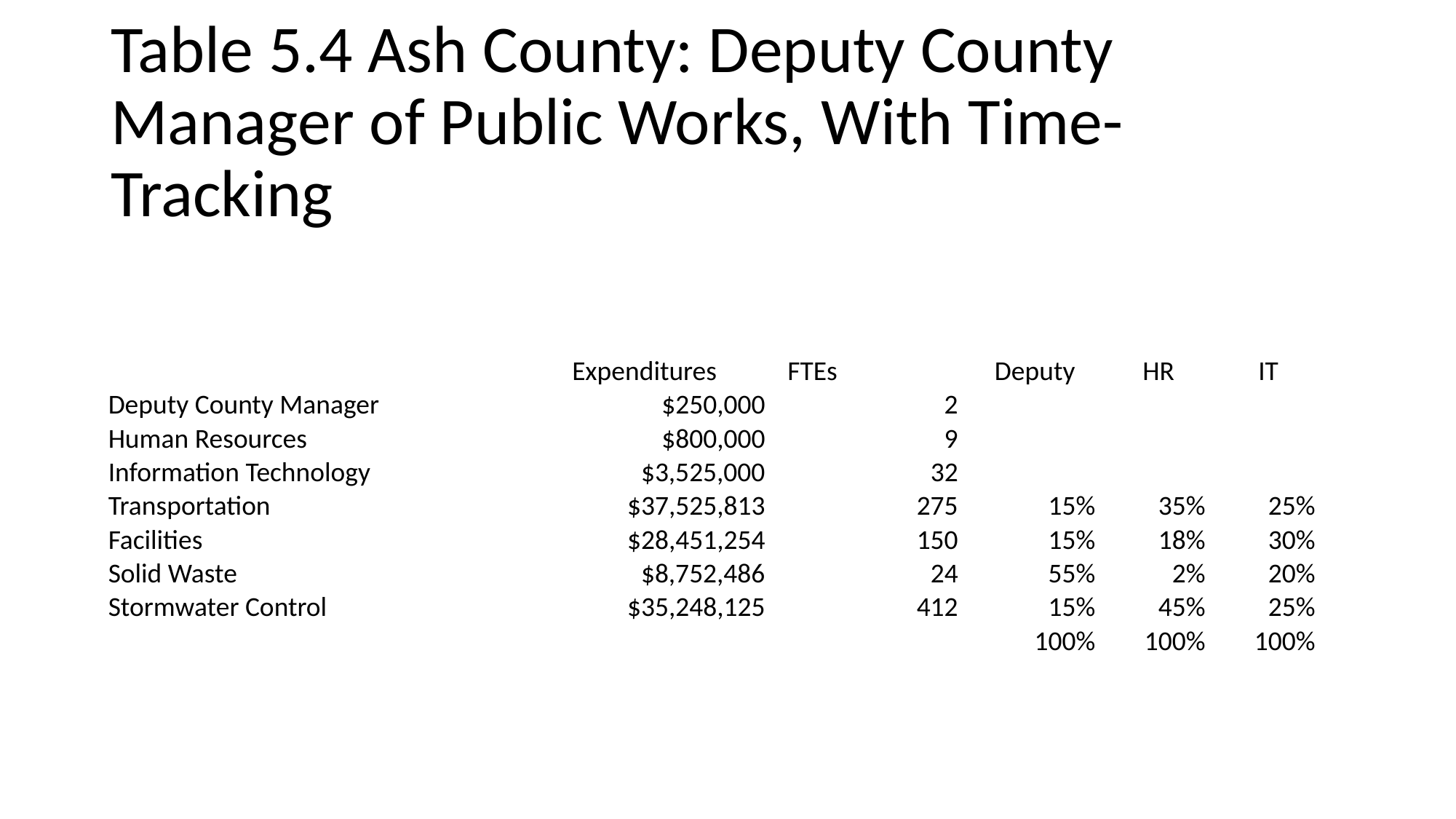

# Table 5.4 Ash County: Deputy County Manager of Public Works, With Time-Tracking
|  | Expenditures | FTEs |  | Deputy | HR | IT |
| --- | --- | --- | --- | --- | --- | --- |
| Deputy County Manager | $250,000 |  | 2 |  |  |  |
| Human Resources | $800,000 |  | 9 |  |  |  |
| Information Technology | $3,525,000 |  | 32 |  |  |  |
| Transportation | $37,525,813 |  | 275 | 15% | 35% | 25% |
| Facilities | $28,451,254 |  | 150 | 15% | 18% | 30% |
| Solid Waste | $8,752,486 |  | 24 | 55% | 2% | 20% |
| Stormwater Control | $35,248,125 |  | 412 | 15% | 45% | 25% |
|  |  |  |  | 100% | 100% | 100% |